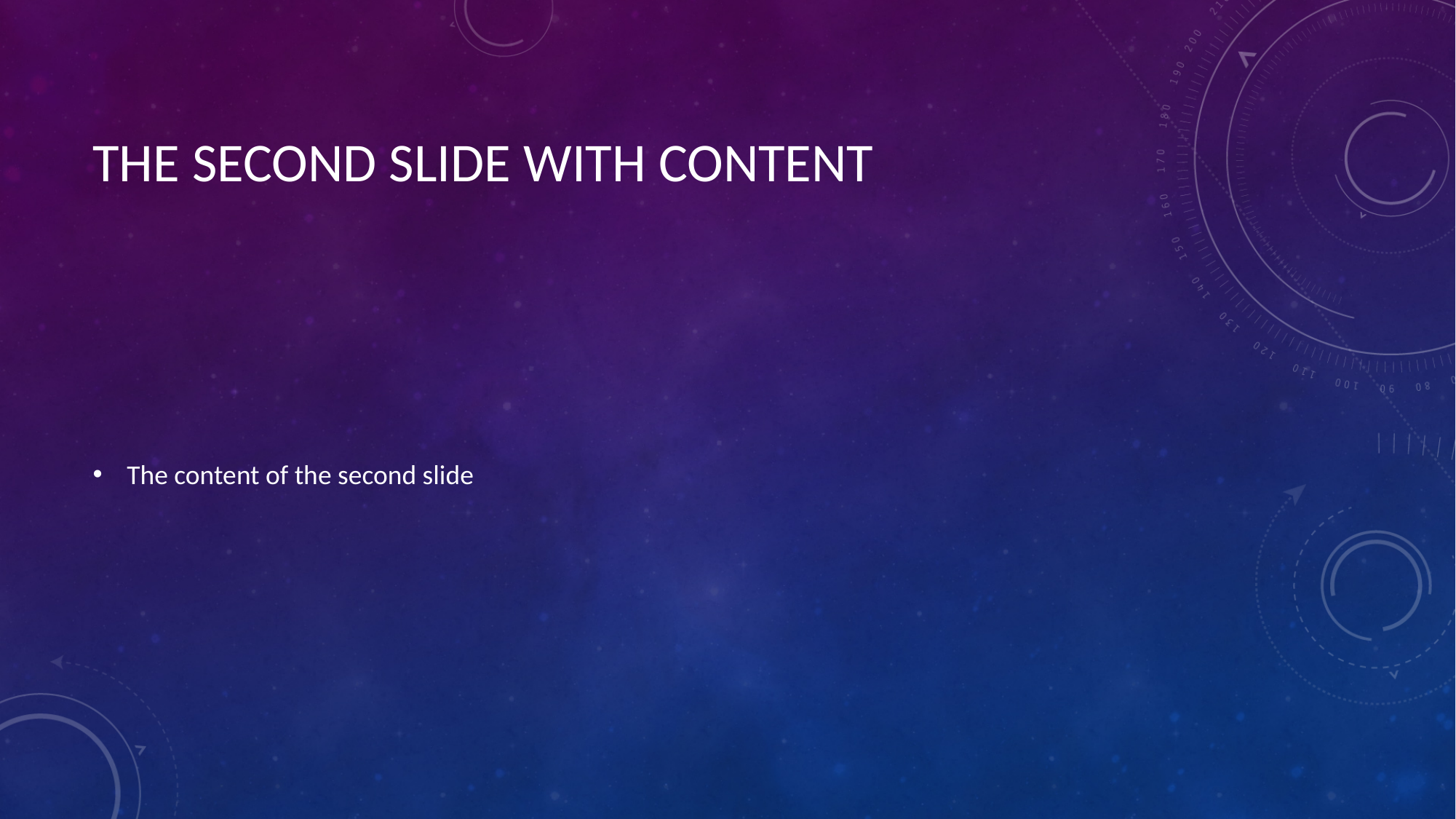

# The second slide with content
The content of the second slide